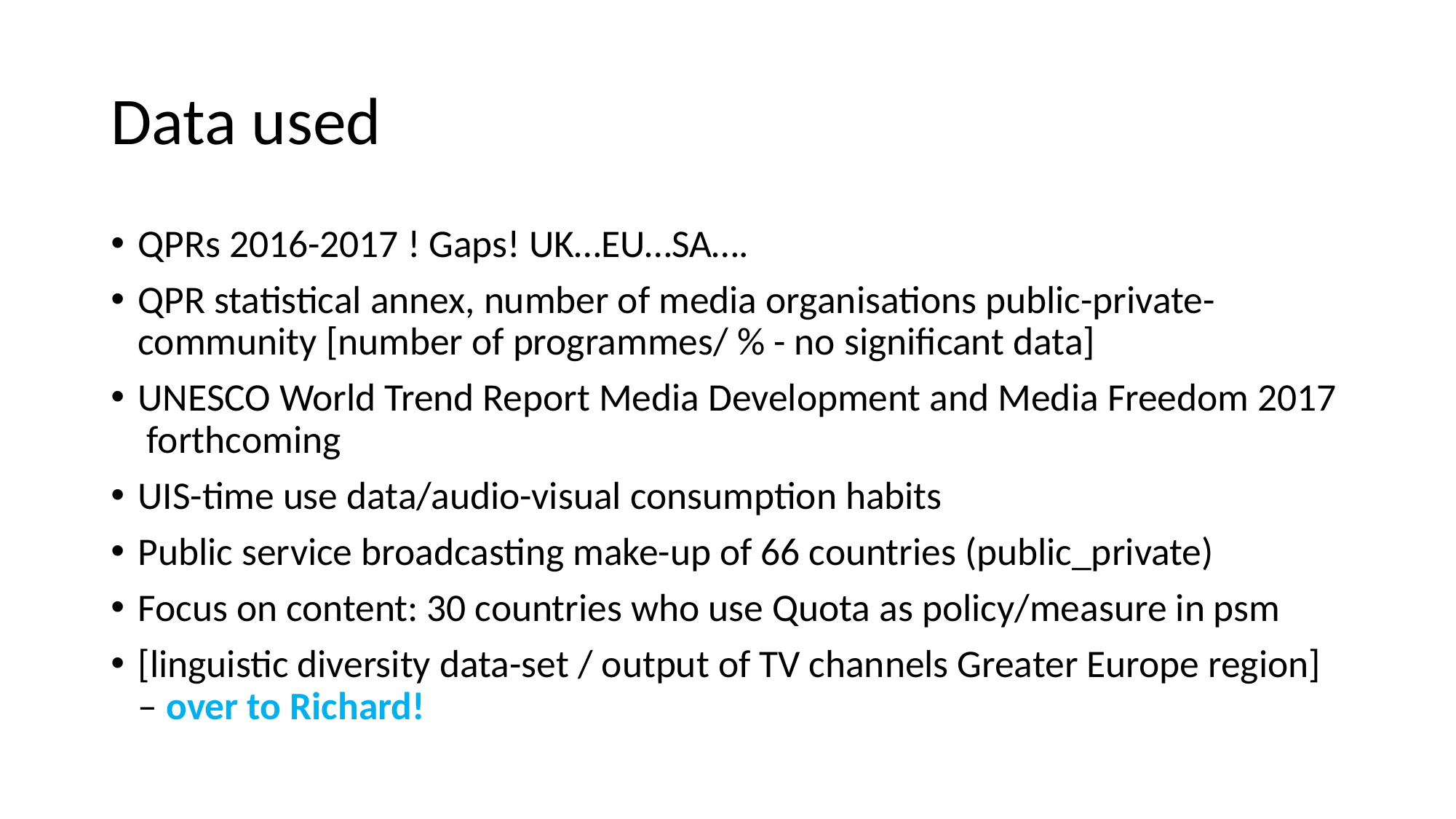

# Data used
QPRs 2016-2017 ! Gaps! UK…EU…SA….
QPR statistical annex, number of media organisations public-private-community [number of programmes/ % - no significant data]
UNESCO World Trend Report Media Development and Media Freedom 2017  forthcoming
UIS-time use data/audio-visual consumption habits
Public service broadcasting make-up of 66 countries (public_private)
Focus on content: 30 countries who use Quota as policy/measure in psm
[linguistic diversity data-set / output of TV channels Greater Europe region] – over to Richard!